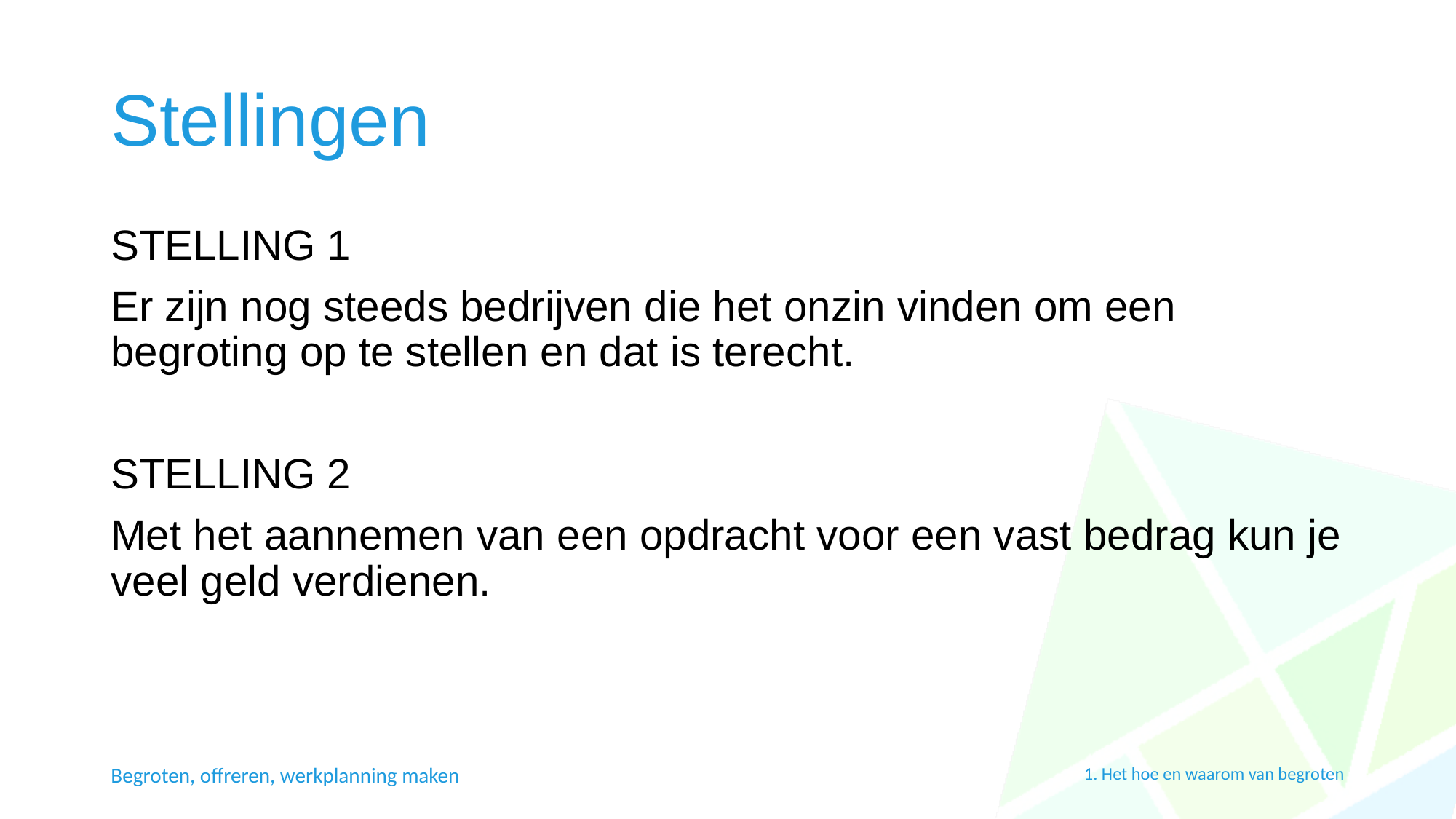

# Stellingen
STELLING 1
Er zijn nog steeds bedrijven die het onzin vinden om een begroting op te stellen en dat is terecht.

STELLING 2
Met het aannemen van een opdracht voor een vast bedrag kun je veel geld verdienen.
Begroten, offreren, werkplanning maken
1. Het hoe en waarom van begroten